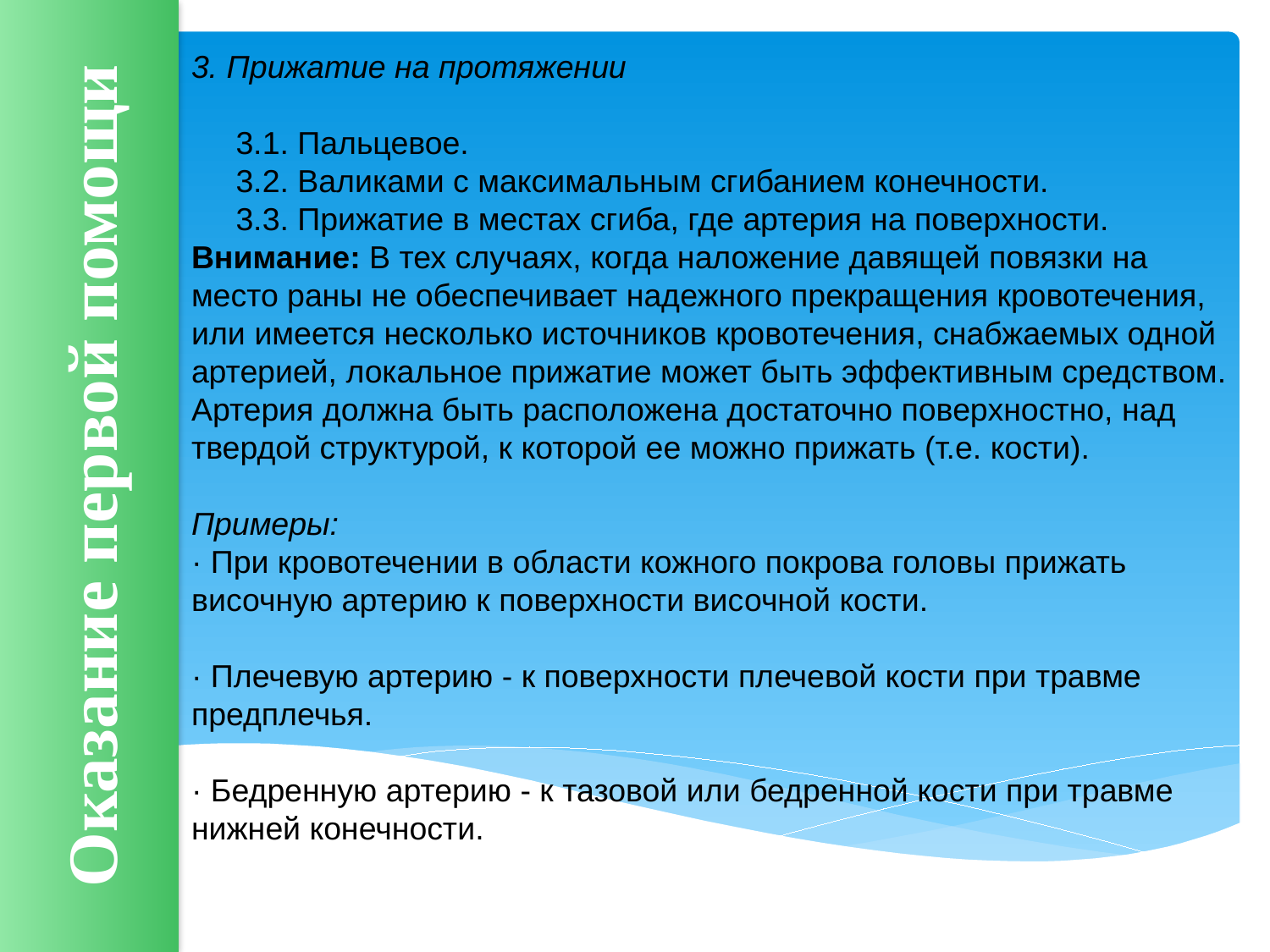

3. Прижатие на протяжении

     3.1. Пальцевое.
     3.2. Валиками с максимальным сгибанием конечности.
     3.3. Прижатие в местах сгиба, где артерия на поверхности.
Внимание: В тех случаях, когда наложение давящей повязки на место раны не обеспечивает надежного прекращения кровотечения, или имеется несколько источников кровотечения, снабжаемых одной артерией, локальное прижатие может быть эффективным средством. Артерия должна быть расположена достаточно поверхностно, над твердой структурой, к которой ее можно прижать (т.е. кости).

Примеры:
· При кровотечении в области кожного покрова головы прижать височную артерию к поверхности височной кости.

· Плечевую артерию - к поверхности плечевой кости при травме предплечья.

· Бедренную артерию - к тазовой или бедренной кости при травме нижней конечности.

Оказание первой помощи